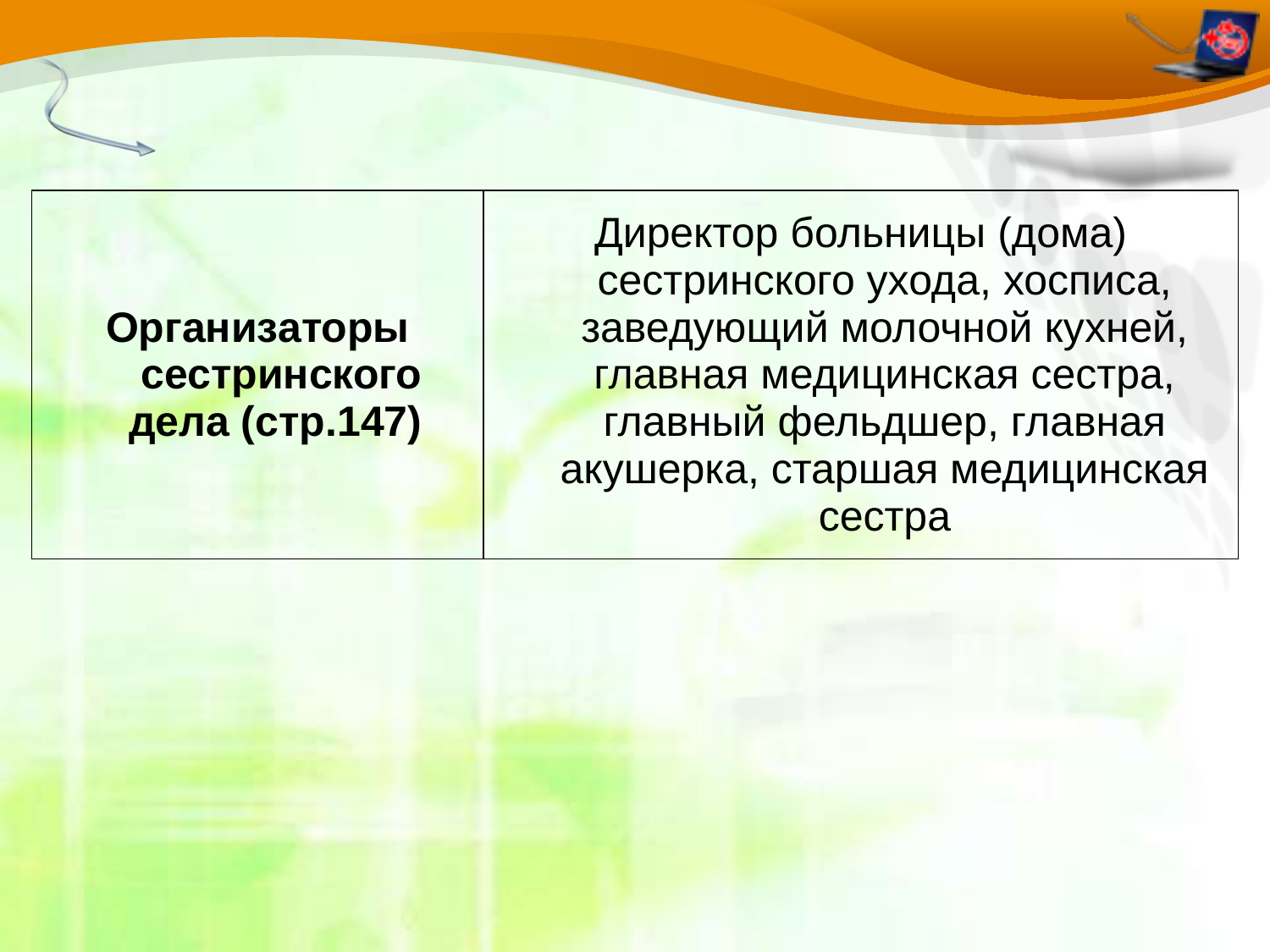

| Организаторы сестринского дела (стр.147) | Директор больницы (дома) сестринского ухода, хосписа, заведующий молочной кухней, главная медицинская сестра, главный фельдшер, главная акушерка, старшая медицинская сестра |
| --- | --- |